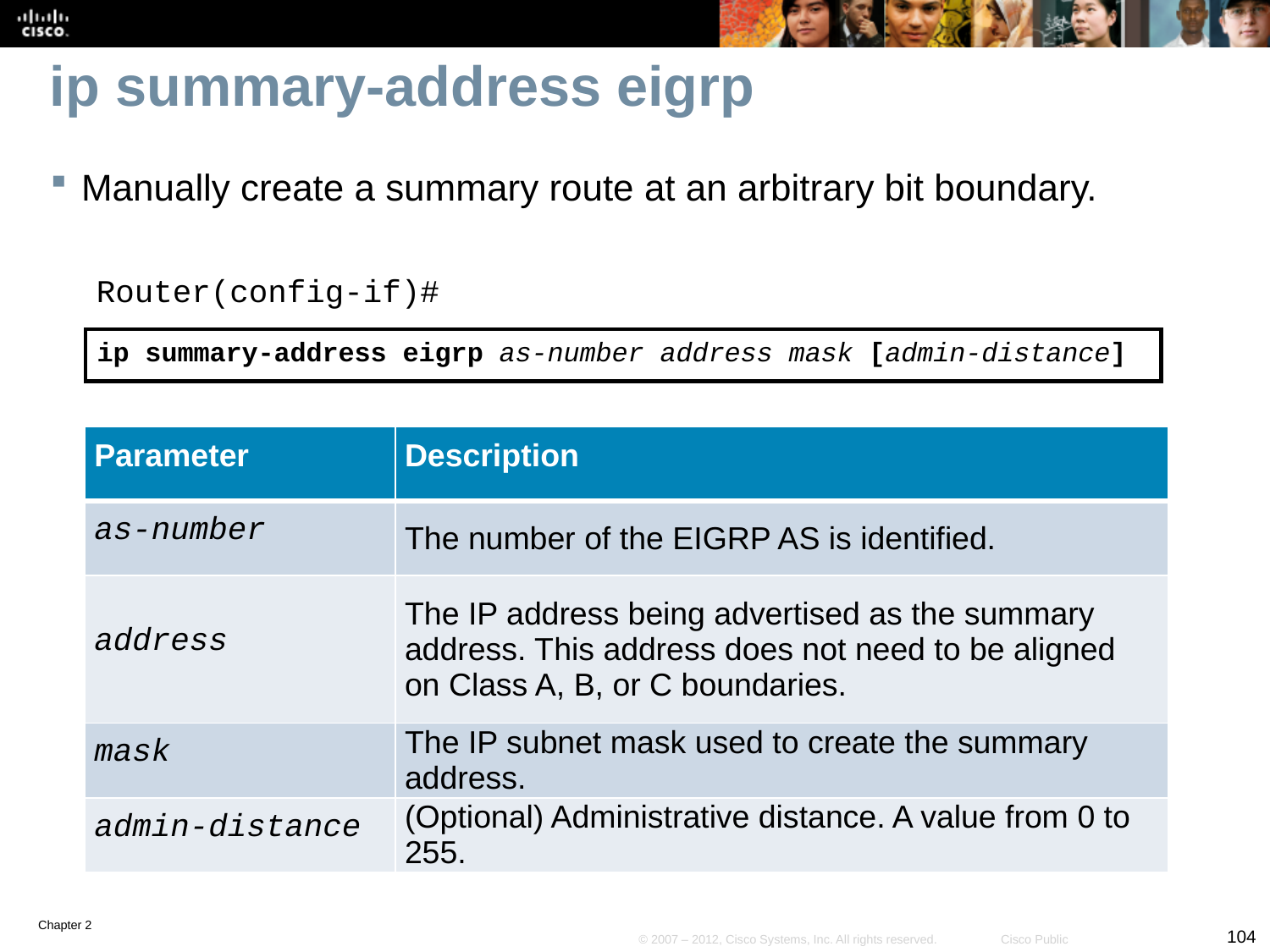

# ip summary-address eigrp
Manually create a summary route at an arbitrary bit boundary.

Router(config-if)#
ip summary-address eigrp as-number address mask [admin-distance]
| Parameter | Description |
| --- | --- |
| as-number | The number of the EIGRP AS is identified. |
| address | The IP address being advertised as the summary address. This address does not need to be aligned on Class A, B, or C boundaries. |
| mask | The IP subnet mask used to create the summary address. |
| admin-distance | (Optional) Administrative distance. A value from 0 to 255. |